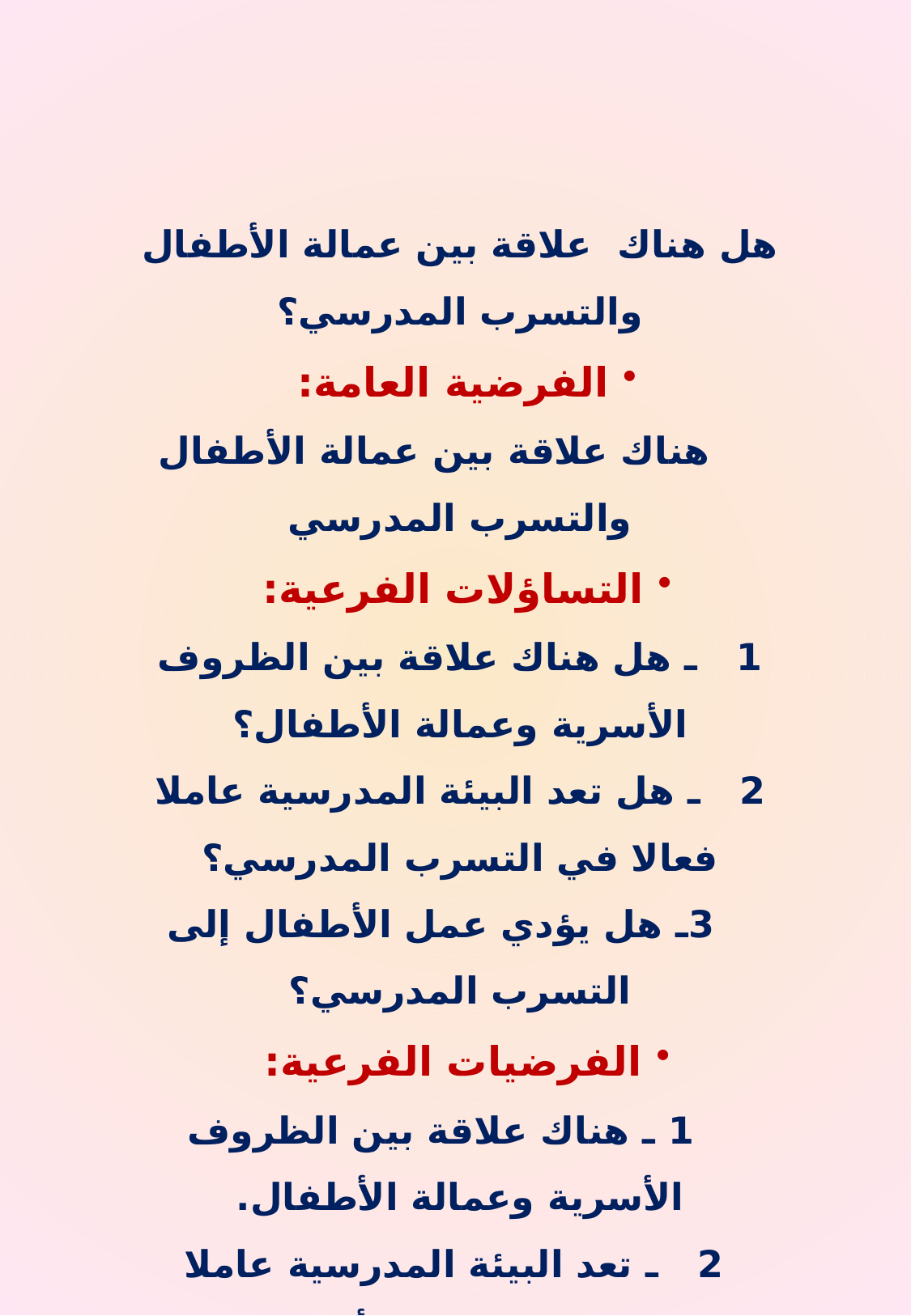

هل هناك  علاقة بين عمالة الأطفال والتسرب المدرسي؟
الفرضية العامة:
    هناك علاقة بين عمالة الأطفال والتسرب المدرسي
التساؤلات الفرعية:
1   ـ هل هناك علاقة بين الظروف الأسرية وعمالة الأطفال؟
2   ـ هل تعد البيئة المدرسية عاملا فعالا في التسرب المدرسي؟
   3ـ هل يؤدي عمل الأطفال إلى التسرب المدرسي؟
الفرضيات الفرعية:
   1 ـ هناك علاقة بين الظروف الأسرية وعمالة الأطفال.
 2   ـ تعد البيئة المدرسية عاملا فعالا في عمالة الأطفال.
3   ـ يؤدي عمل الأطفال على التسرب المدرسي.